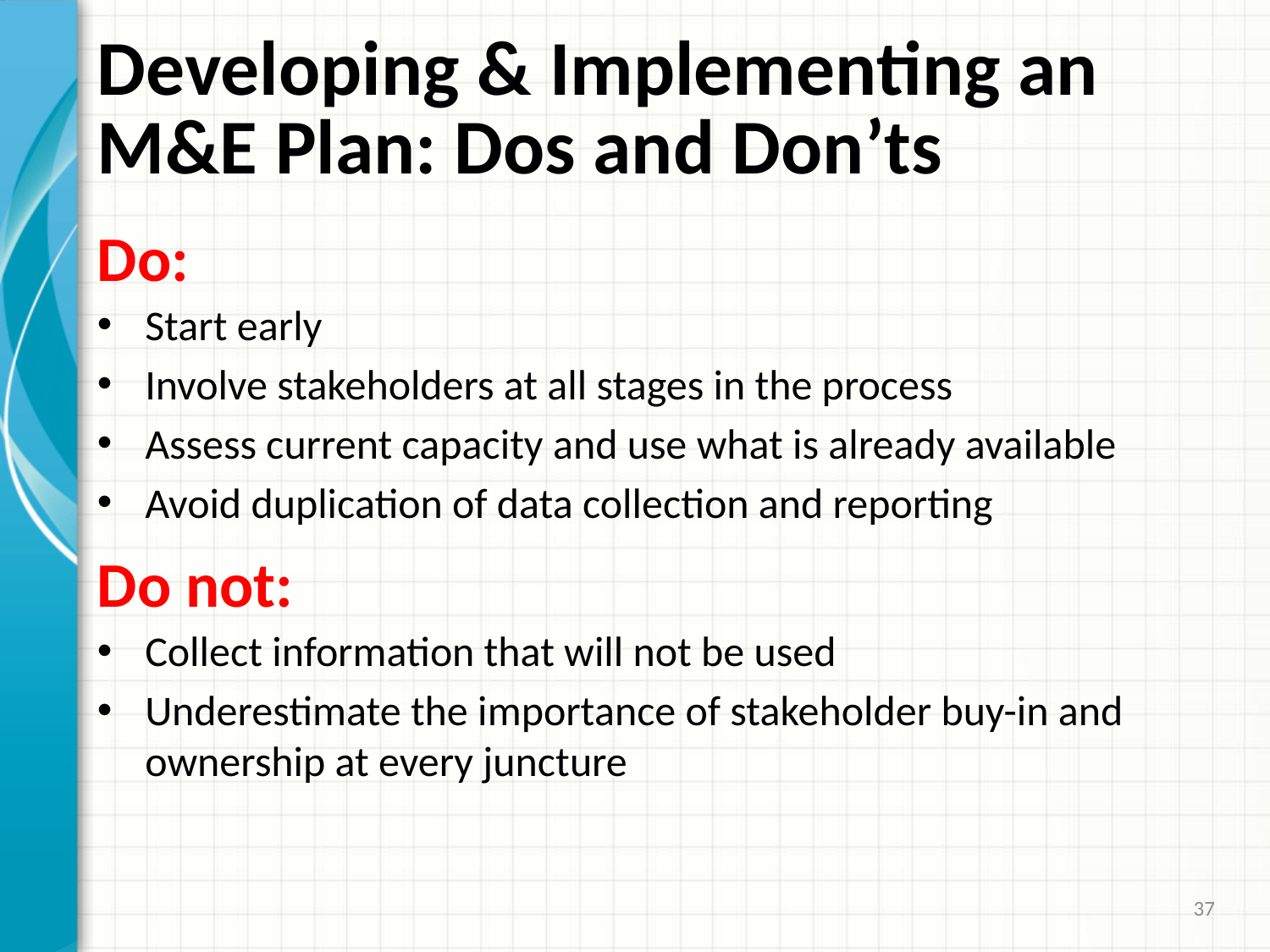

# Developing & Implementing an M&E Plan: Dos and Don’ts
Do:
Start early
Involve stakeholders at all stages in the process
Assess current capacity and use what is already available
Avoid duplication of data collection and reporting
Do not:
Collect information that will not be used
Underestimate the importance of stakeholder buy-in and ownership at every juncture

37